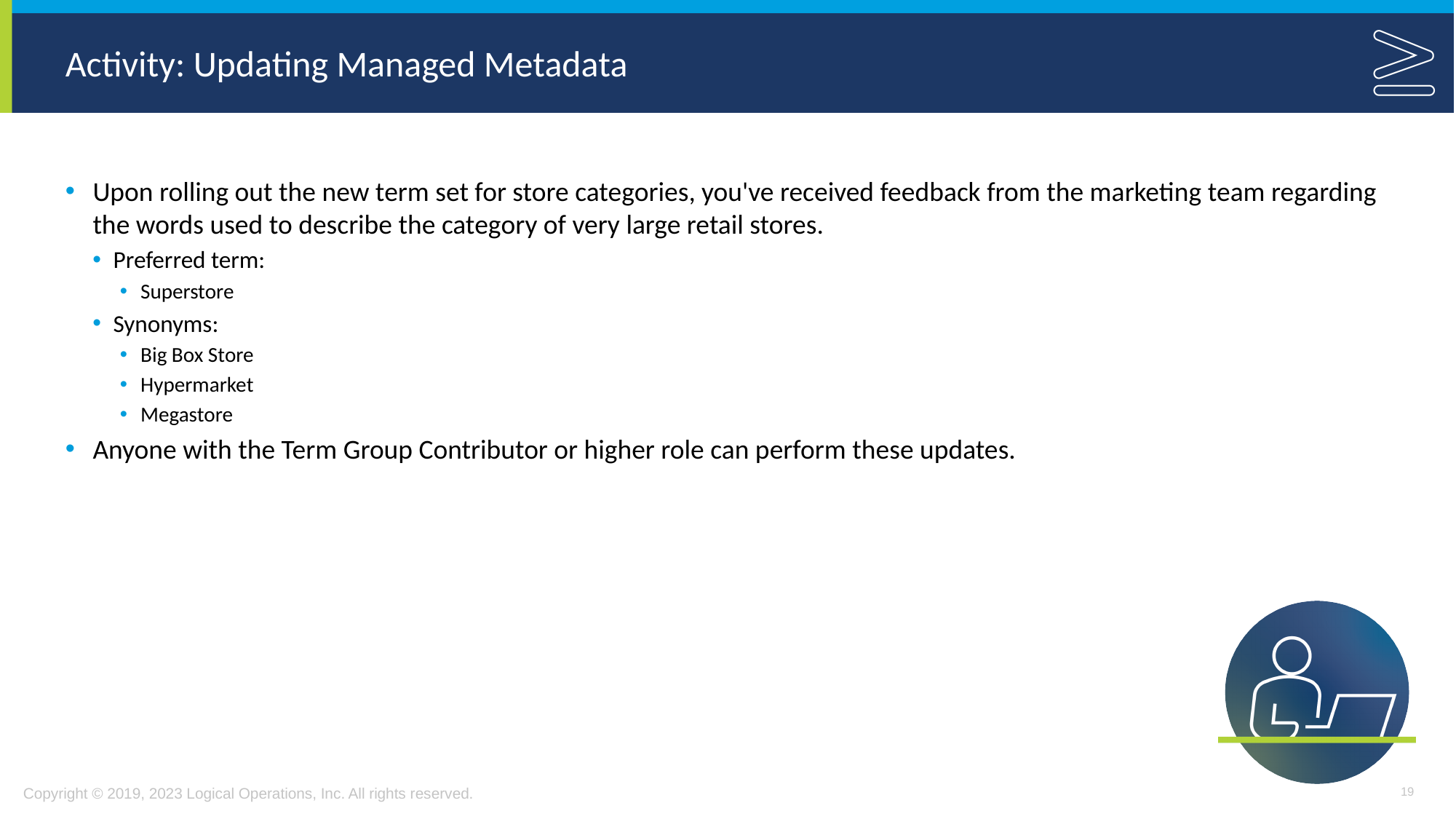

# Activity: Updating Managed Metadata
Upon rolling out the new term set for store categories, you've received feedback from the marketing team regarding the words used to describe the category of very large retail stores.
Preferred term:
Superstore
Synonyms:
Big Box Store
Hypermarket
Megastore
Anyone with the Term Group Contributor or higher role can perform these updates.
19